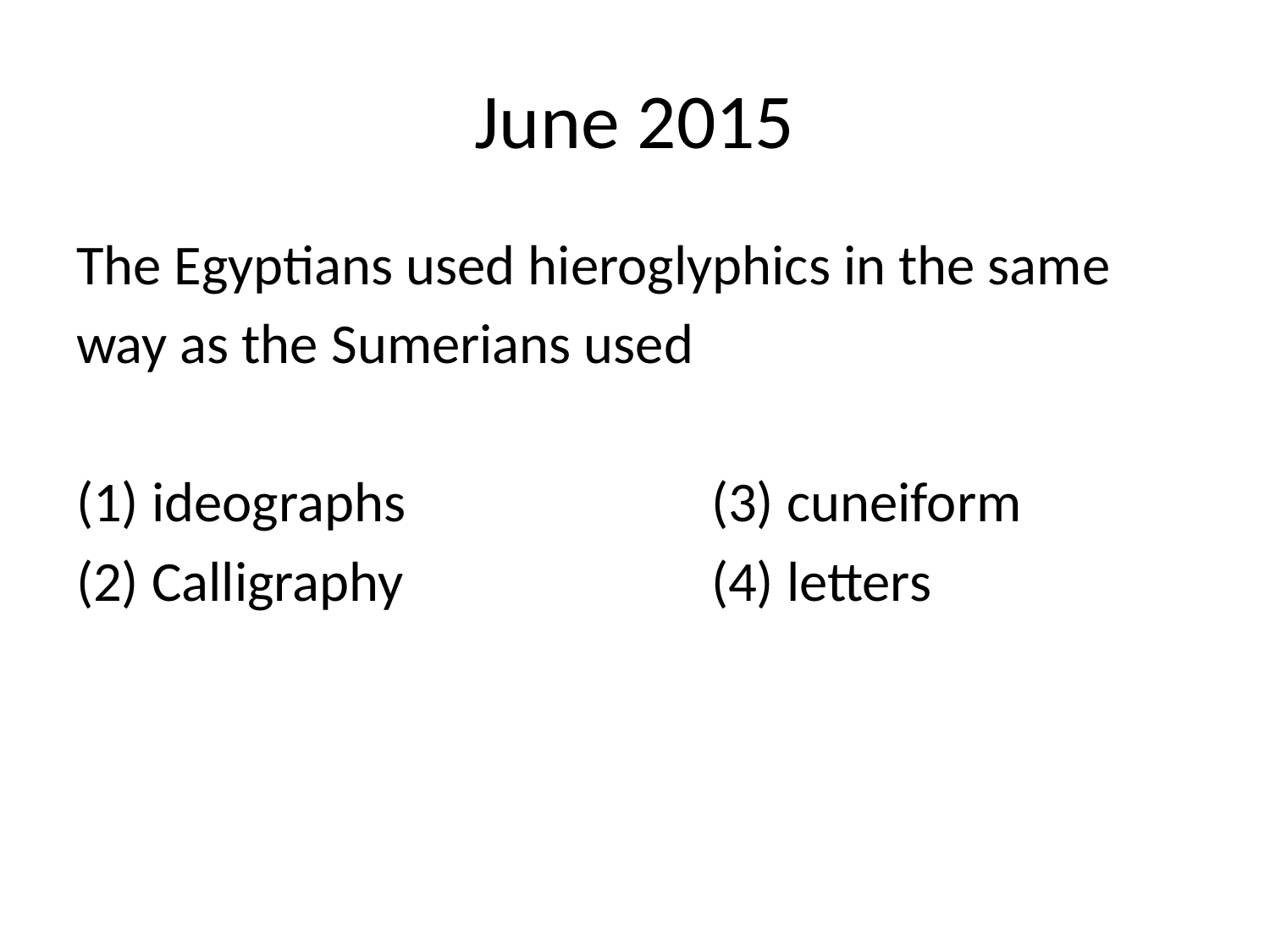

# June 2015
The Egyptians used hieroglyphics in the same
way as the Sumerians used

(1) ideographs 			(3) cuneiform
(2) Calligraphy			(4) letters